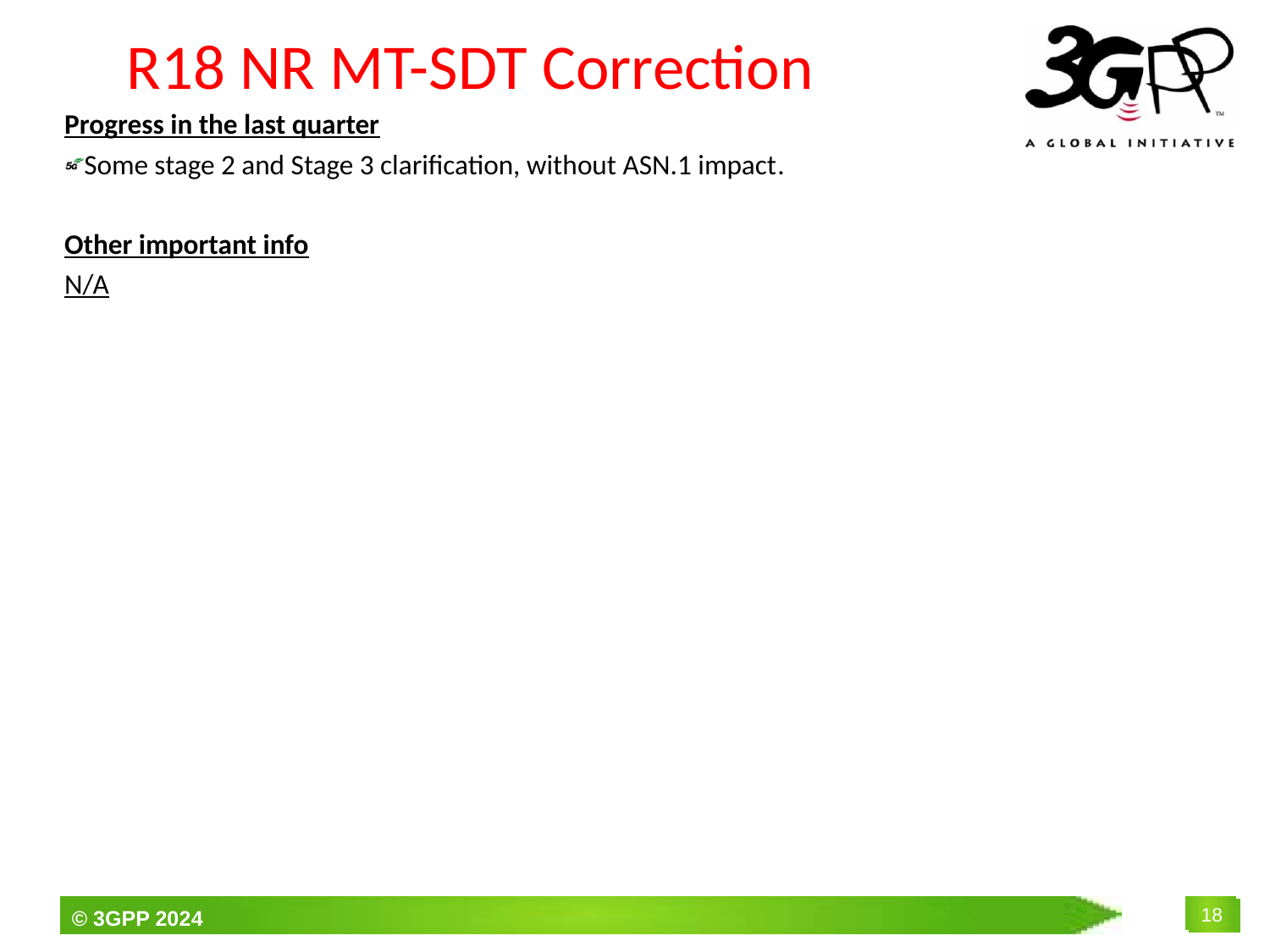

# R18 NR MT-SDT Correction
Progress in the last quarter
Some stage 2 and Stage 3 clarification, without ASN.1 impact.

Other important info
N/A

18